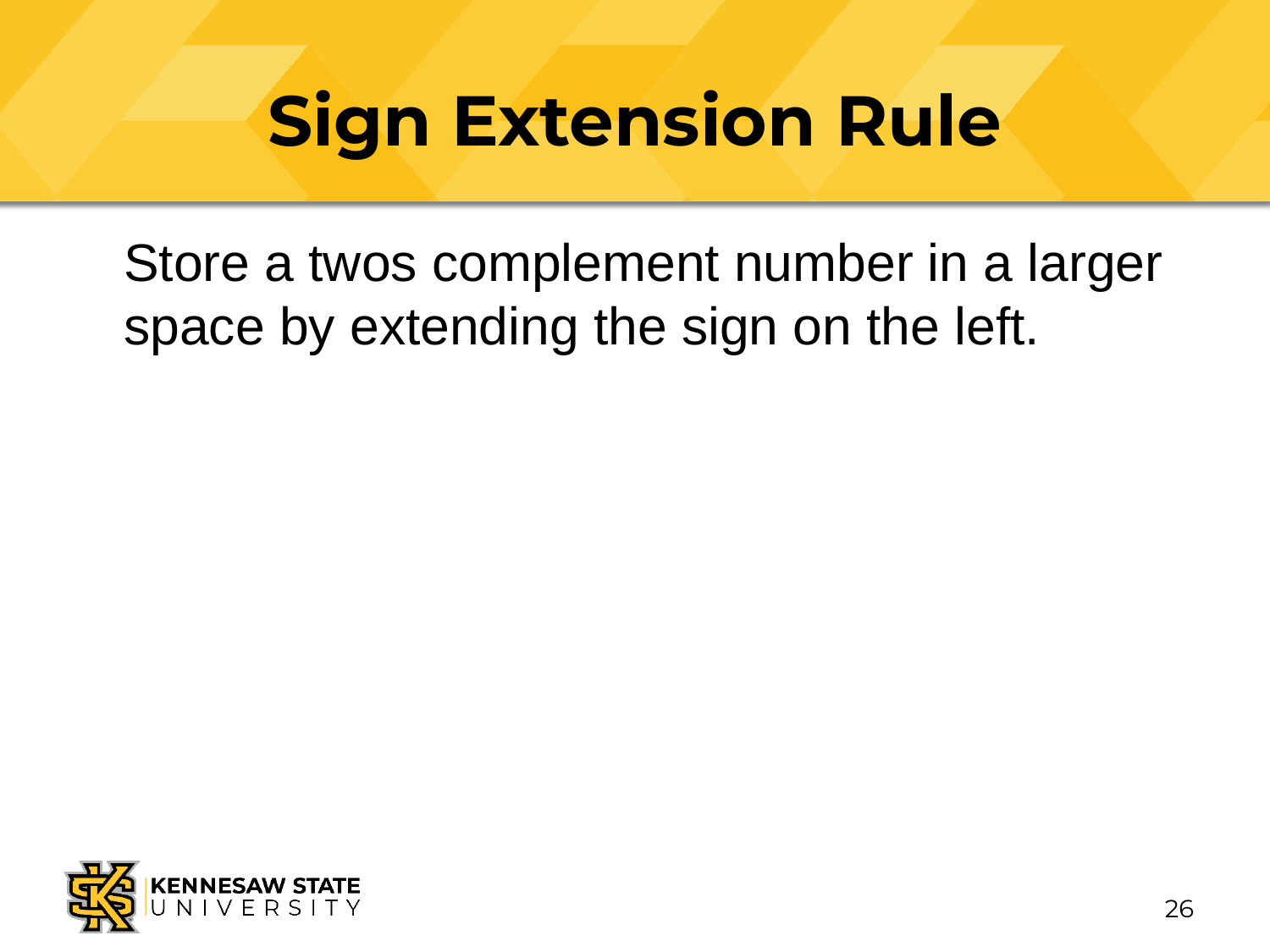

# Sign Extension Rule
	Store a twos complement number in a larger space by extending the sign on the left.
26